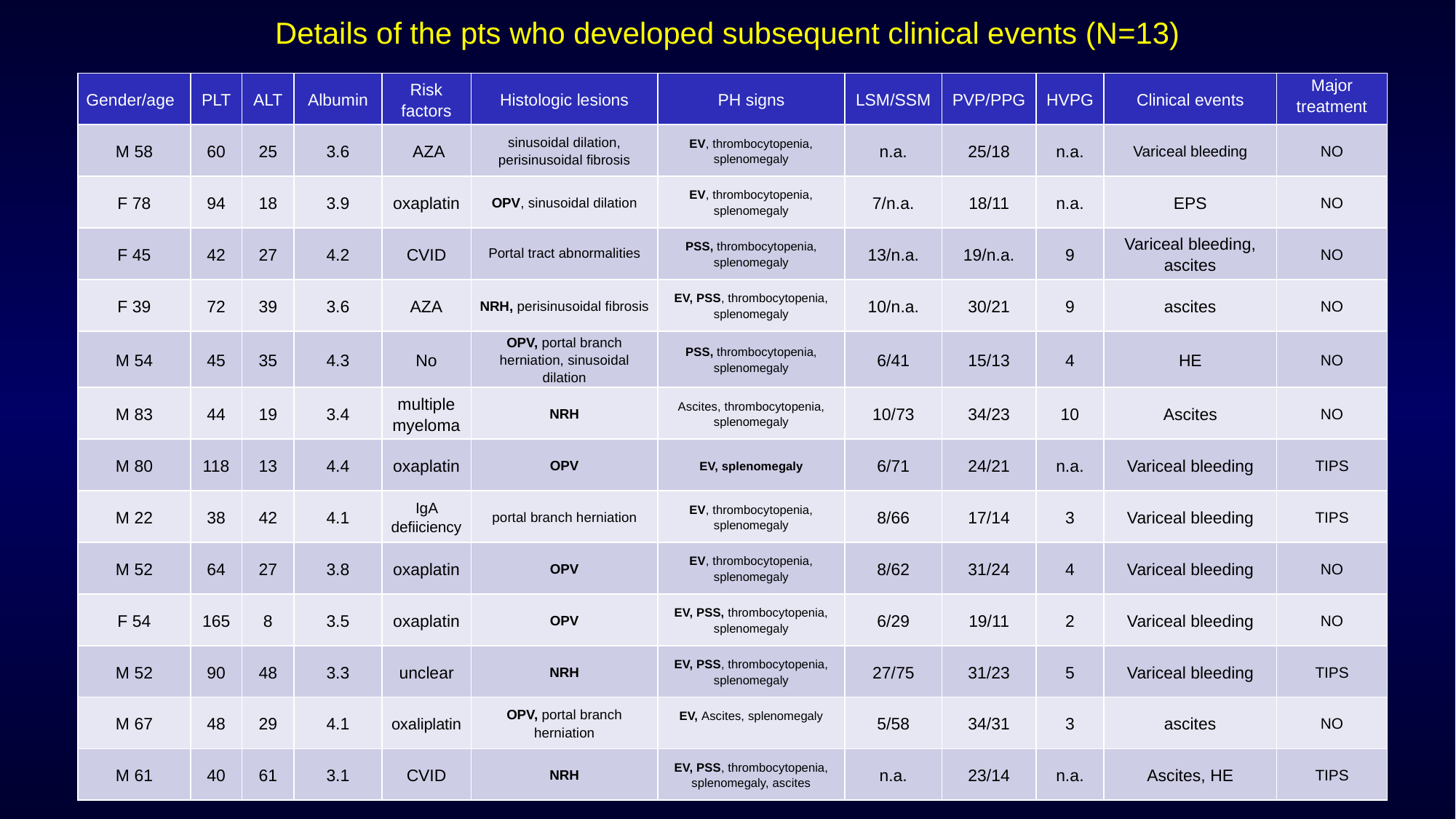

Details of the pts who developed subsequent clinical events (N=13)
| Gender/age | PLT | ALT | Albumin | Risk factors | Histologic lesions | PH signs | LSM/SSM | PVP/PPG | HVPG | Clinical events | Major treatment |
| --- | --- | --- | --- | --- | --- | --- | --- | --- | --- | --- | --- |
| M 58 | 60 | 25 | 3.6 | AZA | sinusoidal dilation, perisinusoidal fibrosis | EV, thrombocytopenia, splenomegaly | n.a. | 25/18 | n.a. | Variceal bleeding | NO |
| F 78 | 94 | 18 | 3.9 | oxaplatin | OPV, sinusoidal dilation | EV, thrombocytopenia, splenomegaly | 7/n.a. | 18/11 | n.a. | EPS | NO |
| F 45 | 42 | 27 | 4.2 | CVID | Portal tract abnormalities | PSS, thrombocytopenia, splenomegaly | 13/n.a. | 19/n.a. | 9 | Variceal bleeding, ascites | NO |
| F 39 | 72 | 39 | 3.6 | AZA | NRH, perisinusoidal fibrosis | EV, PSS, thrombocytopenia, splenomegaly | 10/n.a. | 30/21 | 9 | ascites | NO |
| M 54 | 45 | 35 | 4.3 | No | OPV, portal branch herniation, sinusoidal dilation | PSS, thrombocytopenia, splenomegaly | 6/41 | 15/13 | 4 | HE | NO |
| M 83 | 44 | 19 | 3.4 | multiple myeloma | NRH | Ascites, thrombocytopenia, splenomegaly | 10/73 | 34/23 | 10 | Ascites | NO |
| M 80 | 118 | 13 | 4.4 | oxaplatin | OPV | EV, splenomegaly | 6/71 | 24/21 | n.a. | Variceal bleeding | TIPS |
| M 22 | 38 | 42 | 4.1 | IgA defiiciency | portal branch herniation | EV, thrombocytopenia, splenomegaly | 8/66 | 17/14 | 3 | Variceal bleeding | TIPS |
| M 52 | 64 | 27 | 3.8 | oxaplatin | OPV | EV, thrombocytopenia, splenomegaly | 8/62 | 31/24 | 4 | Variceal bleeding | NO |
| F 54 | 165 | 8 | 3.5 | oxaplatin | OPV | EV, PSS, thrombocytopenia, splenomegaly | 6/29 | 19/11 | 2 | Variceal bleeding | NO |
| M 52 | 90 | 48 | 3.3 | unclear | NRH | EV, PSS, thrombocytopenia, splenomegaly | 27/75 | 31/23 | 5 | Variceal bleeding | TIPS |
| M 67 | 48 | 29 | 4.1 | oxaliplatin | OPV, portal branch herniation | EV, Ascites, splenomegaly | 5/58 | 34/31 | 3 | ascites | NO |
| M 61 | 40 | 61 | 3.1 | CVID | NRH | EV, PSS, thrombocytopenia, splenomegaly, ascites | n.a. | 23/14 | n.a. | Ascites, HE | TIPS |